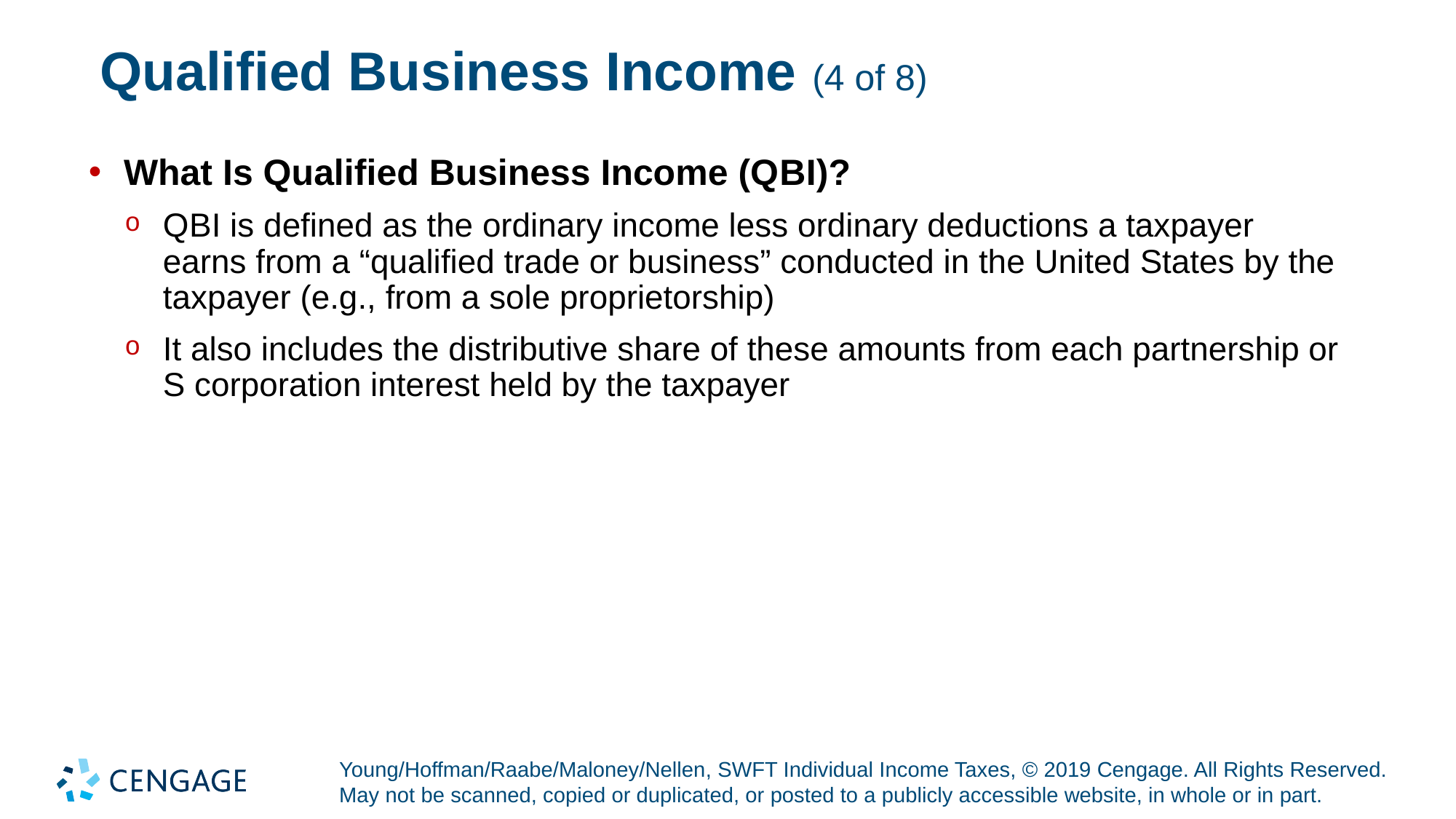

# Qualified Business Income (4 of 8)
What Is Qualified Business Income (Q B I)?
Q B I is defined as the ordinary income less ordinary deductions a taxpayer earns from a “qualified trade or business” conducted in the United States by the taxpayer (e.g., from a sole proprietorship)
It also includes the distributive share of these amounts from each partnership or S corporation interest held by the taxpayer